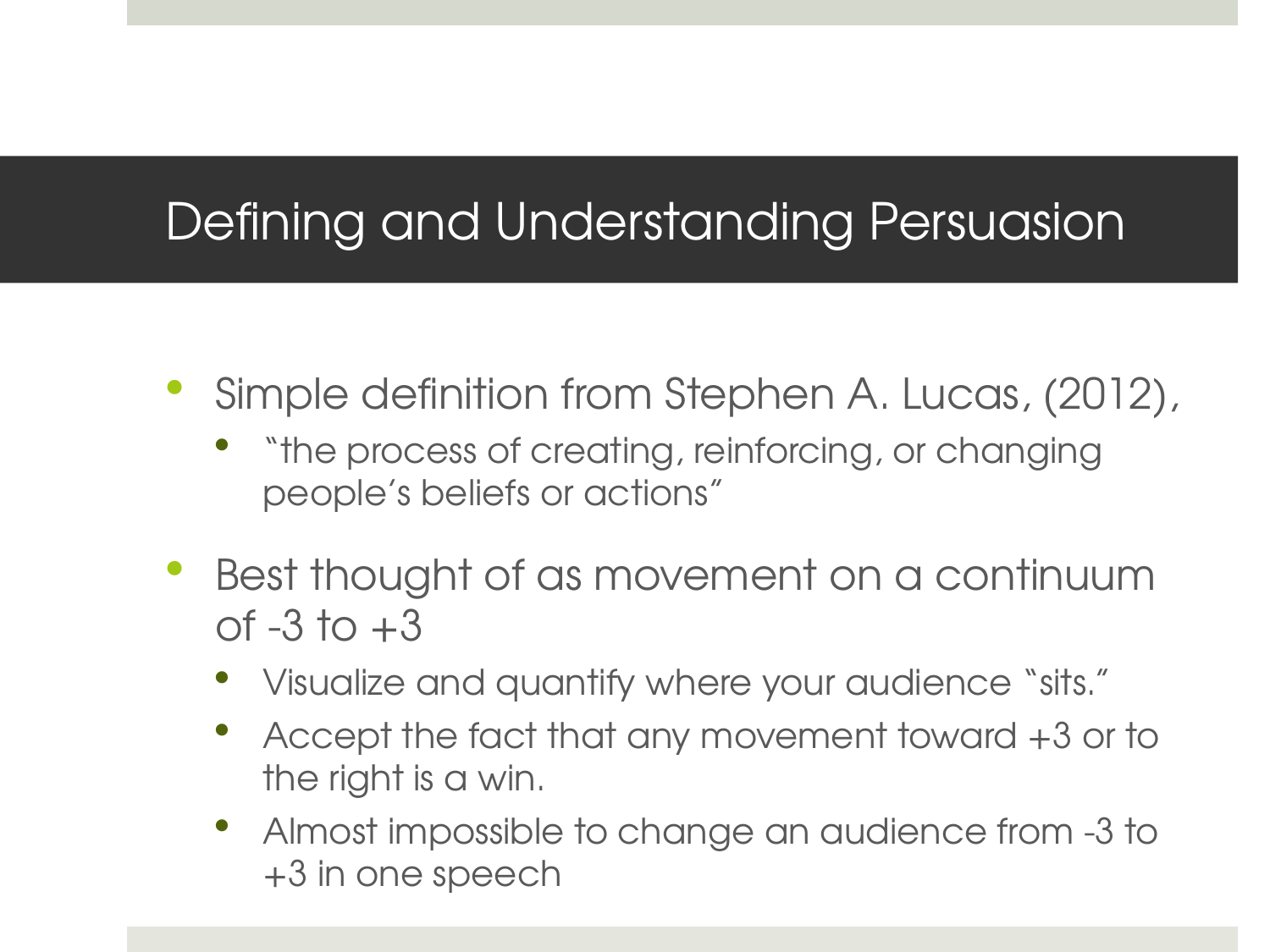

# Defining and Understanding Persuasion
Simple definition from Stephen A. Lucas, (2012),
“the process of creating, reinforcing, or changing people’s beliefs or actions”
Best thought of as movement on a continuum of -3 to +3
Visualize and quantify where your audience “sits.”
Accept the fact that any movement toward +3 or to the right is a win.
Almost impossible to change an audience from -3 to +3 in one speech